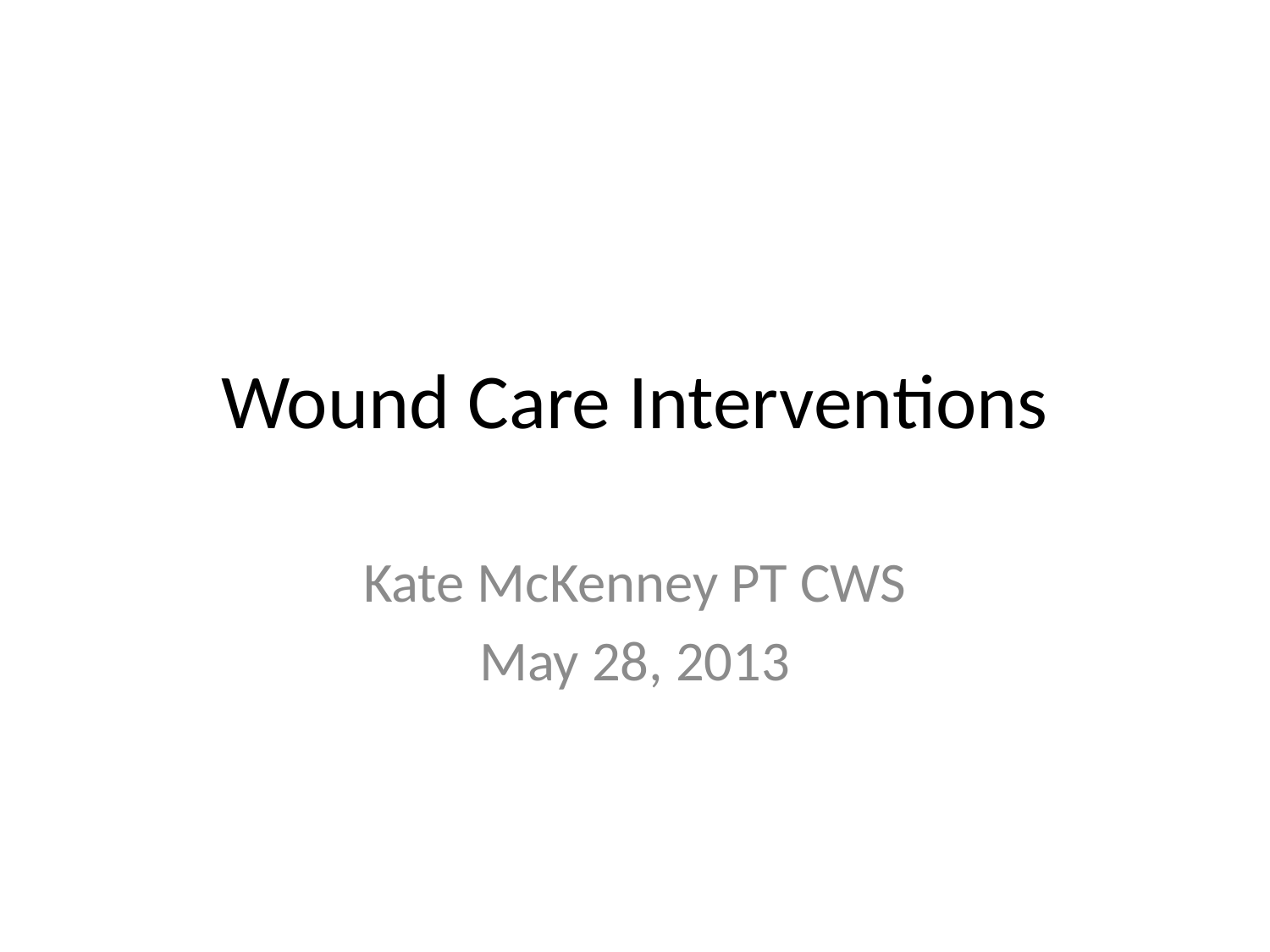

# Wound Care Interventions
Kate McKenney PT CWS
May 28, 2013